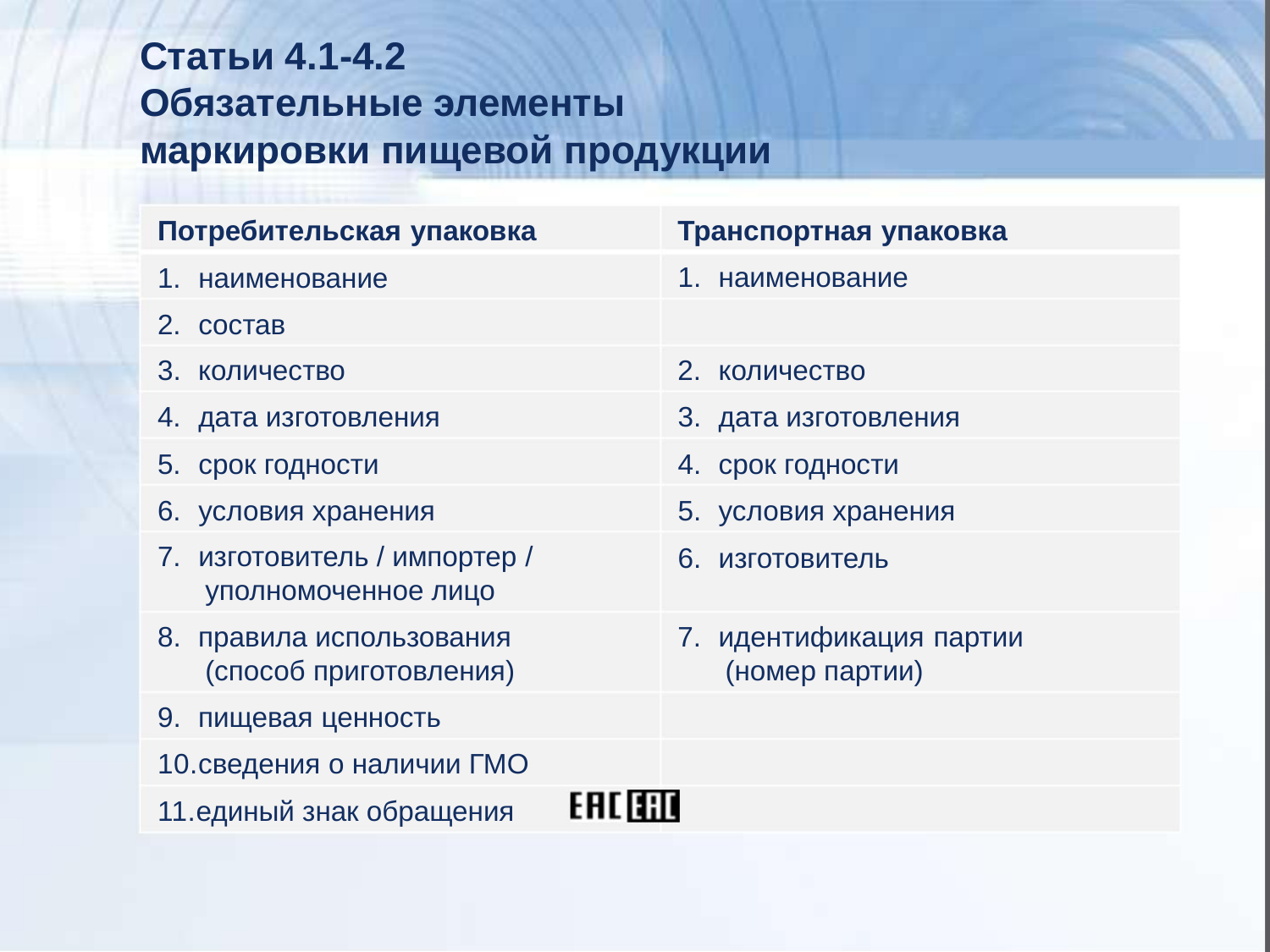

Статьи 4.1-4.2
Обязательные элементы
маркировки пищевой продукции
Потребительская упаковка
1. наименование
2. состав
Транспортная упаковка
1. наименование
3. количество
2. количество
4. дата изготовления
5. срок годности
6. условия хранения
3. дата изготовления
4. срок годности
5. условия хранения
6. изготовитель
7. изготовитель / импортер /
уполномоченное лицо
8. правила использования
7. идентификация партии
(способ приготовления)
(номер партии)
9. пищевая ценность
10.сведения о наличии ГМО
11.единый знак обращения